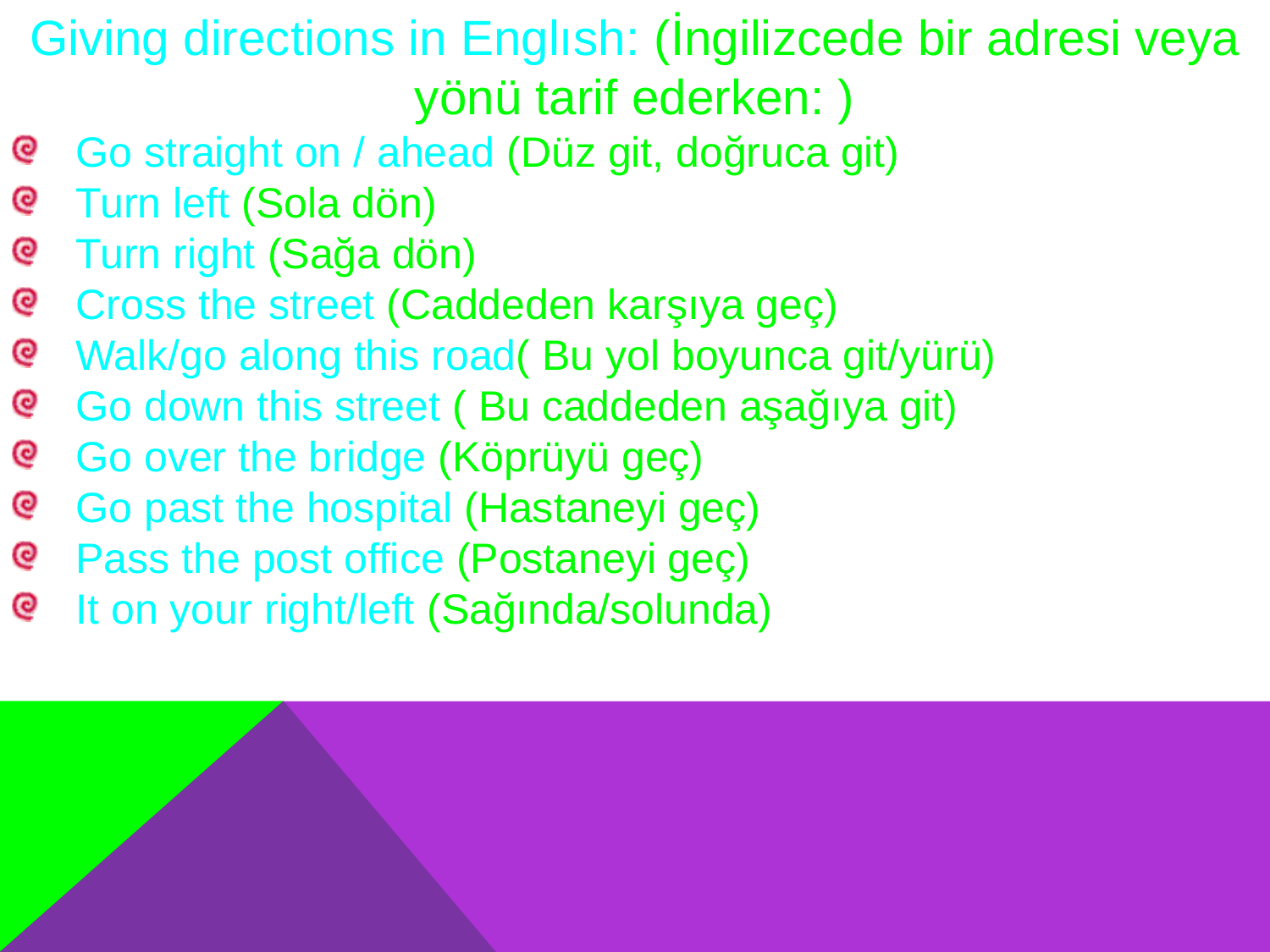

Giving directions in Englısh: (İngilizcede bir adresi veya yönü tarif ederken: )
Go straight on / ahead (Düz git, doğruca git)
Turn left (Sola dön)
Turn right (Sağa dön)
Cross the street (Caddeden karşıya geç)
Walk/go along this road( Bu yol boyunca git/yürü)
Go down this street ( Bu caddeden aşağıya git)
Go over the bridge (Köprüyü geç)
Go past the hospital (Hastaneyi geç)
Pass the post office (Postaneyi geç)
It on your right/left (Sağında/solunda)